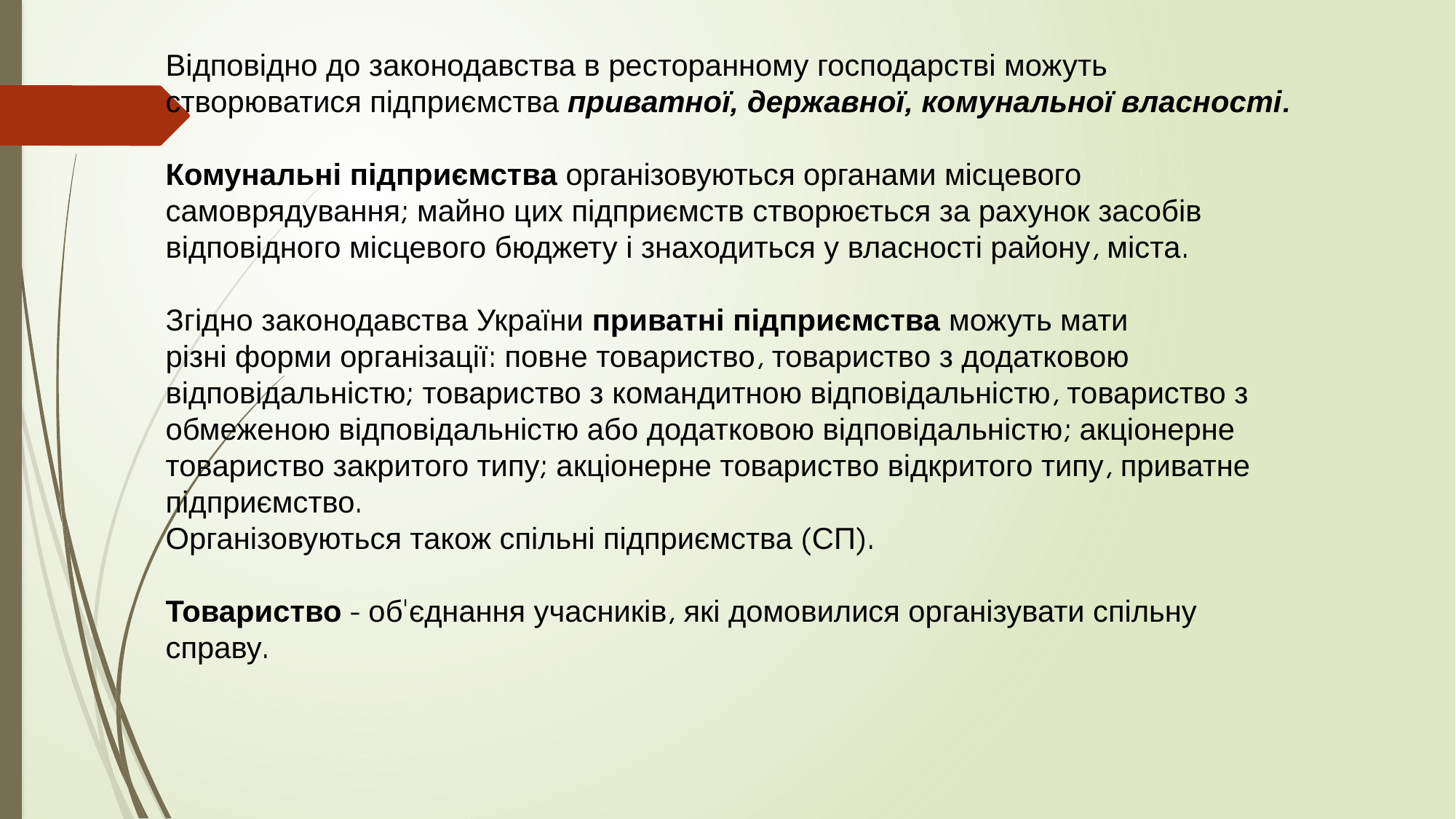

Відповідно до законодавства в ресторанному господарстві можуть
створюватися підприємства приватної, державної, комунальної власності.

Комунальні підприємства організовуються органами місцевого
самоврядування; майно цих підприємств створюється за рахунок засобів відповідного місцевого бюджету і знаходиться у власності району, міста.

Згідно законодавства України приватні підприємства можуть мати
різні форми організації: повне товариство, товариство з додатковою
відповідальністю; товариство з командитною відповідальністю, товариство з обмеженою відповідальністю або додатковою відповідальністю; акціонерне
товариство закритого типу; акціонерне товариство відкритого типу, приватне
підприємство.
Організовуються також спільні підприємства (СП).

Товариство - об'єднання учасників, які домовилися організувати спільну
справу.